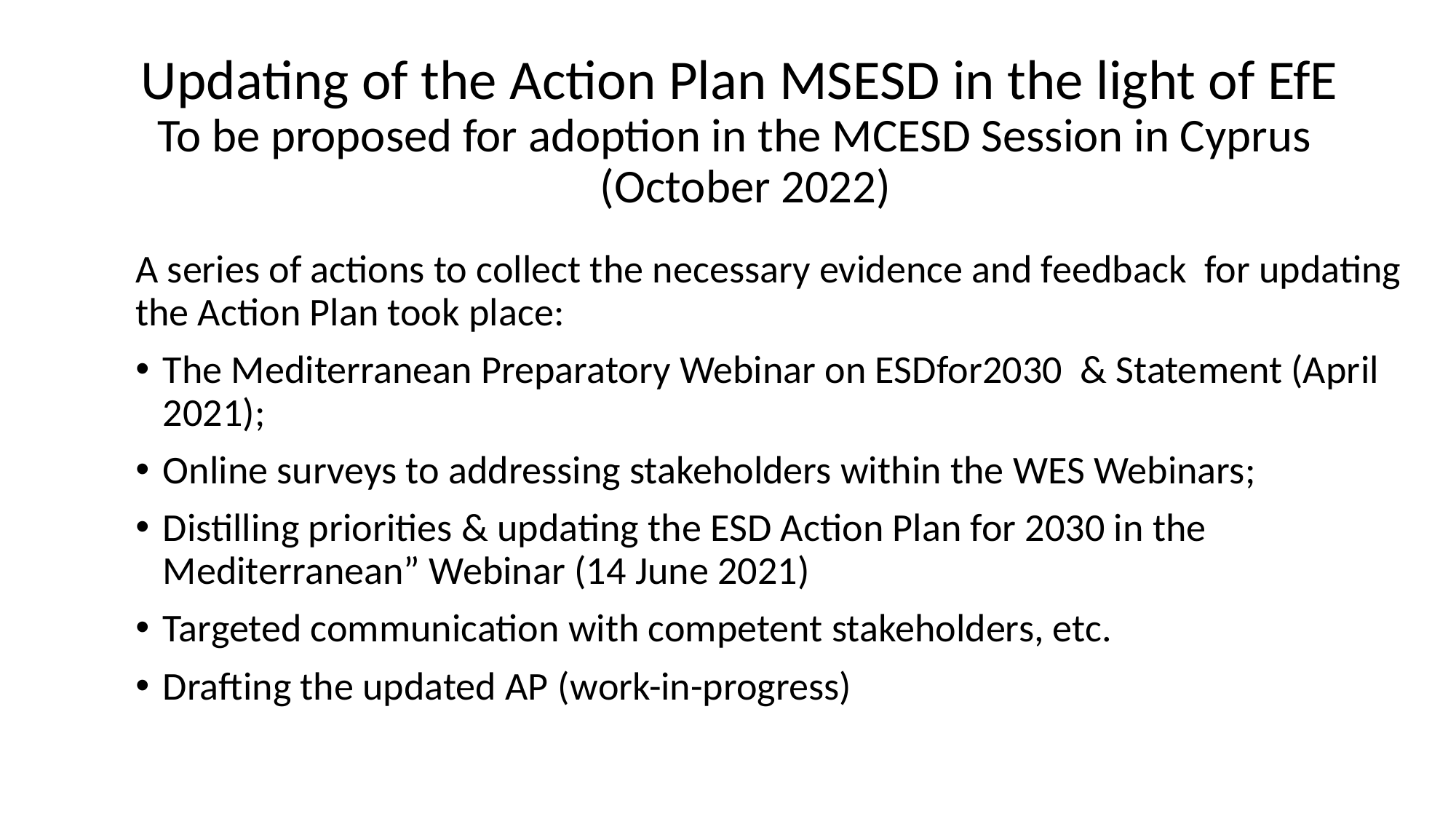

# Updating of the Action Plan MSESD in the light of EfE To be proposed for adoption in the MCESD Session in Cyprus (October 2022)

A series of actions to collect the necessary evidence and feedback  for updating the Action Plan took place:
The Mediterranean Preparatory Webinar on ESDfor2030  & Statement (April 2021);
Online surveys to addressing stakeholders within the WES Webinars;
Distilling priorities & updating the ESD Action Plan for 2030 in the Mediterranean” Webinar (14 June 2021)
Targeted communication with competent stakeholders, etc.
Drafting the updated AP (work-in-progress)